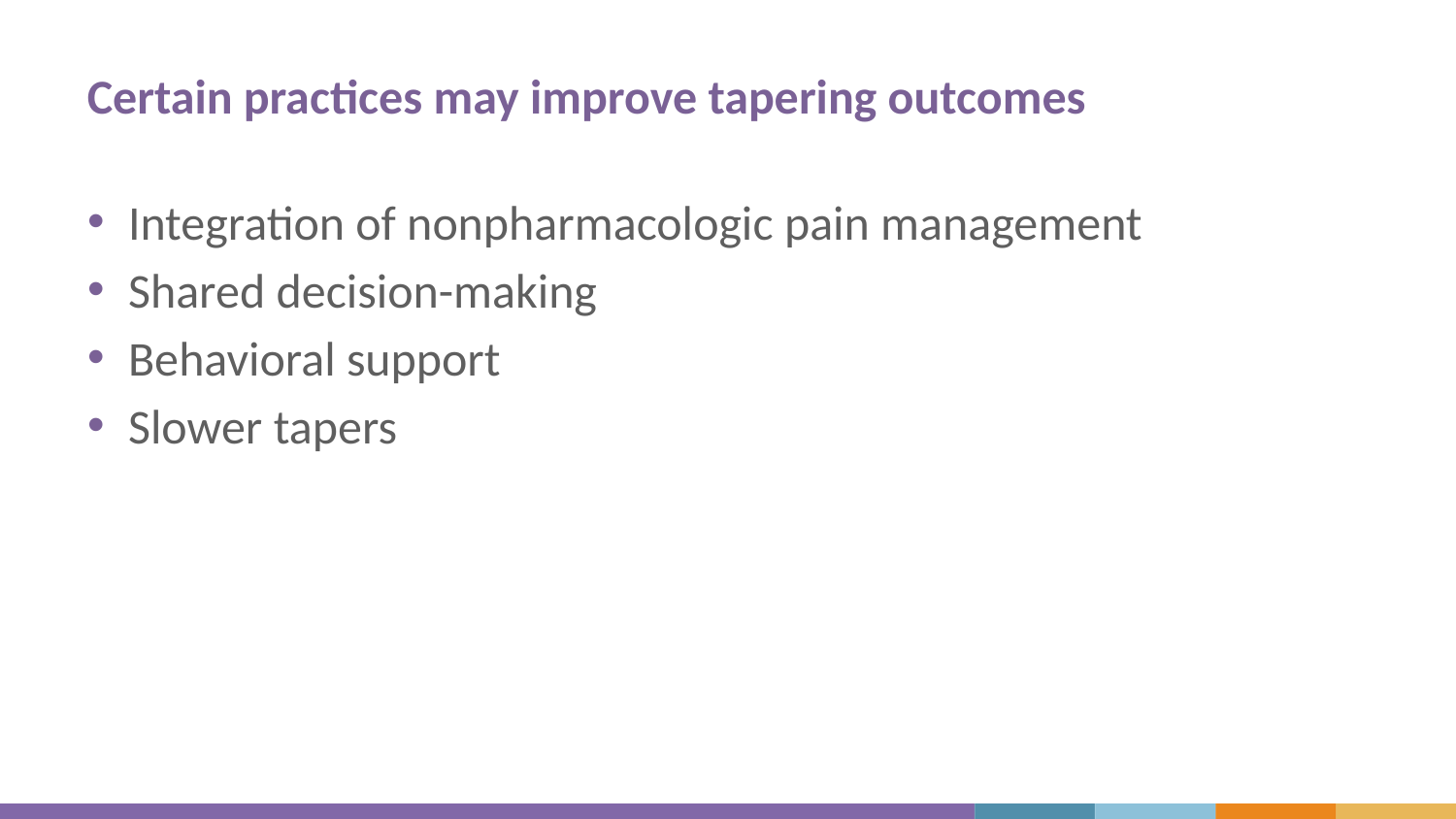

# Certain practices may improve tapering outcomes
Integration of nonpharmacologic pain management
Shared decision-making
Behavioral support
Slower tapers